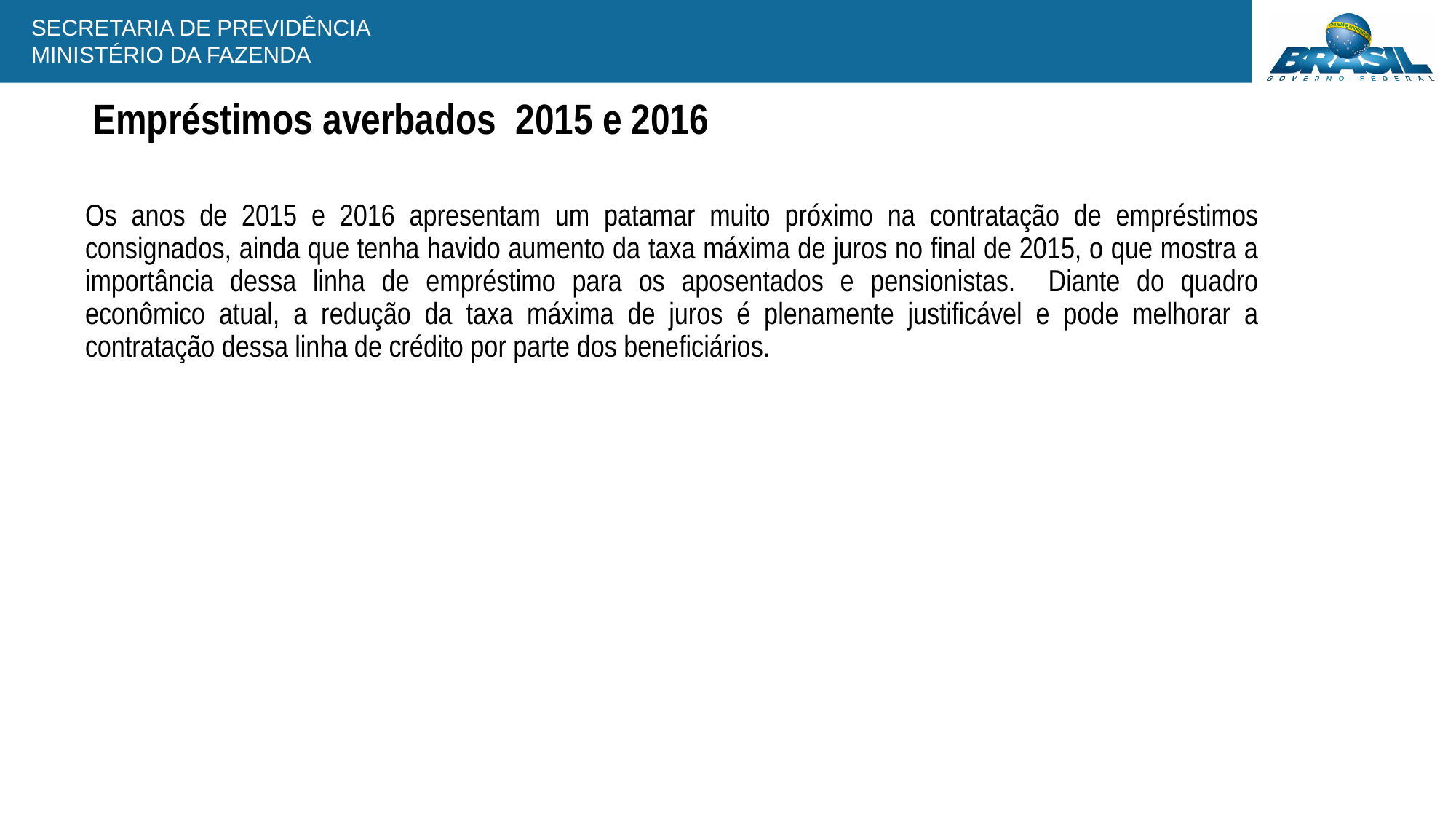

Empréstimos averbados  2015 e 2016
Os anos de 2015 e 2016 apresentam um patamar muito próximo na contratação de empréstimos consignados, ainda que tenha havido aumento da taxa máxima de juros no final de 2015, o que mostra a importância dessa linha de empréstimo para os aposentados e pensionistas.  Diante do quadro econômico atual, a redução da taxa máxima de juros é plenamente justificável e pode melhorar a contratação dessa linha de crédito por parte dos beneficiários.